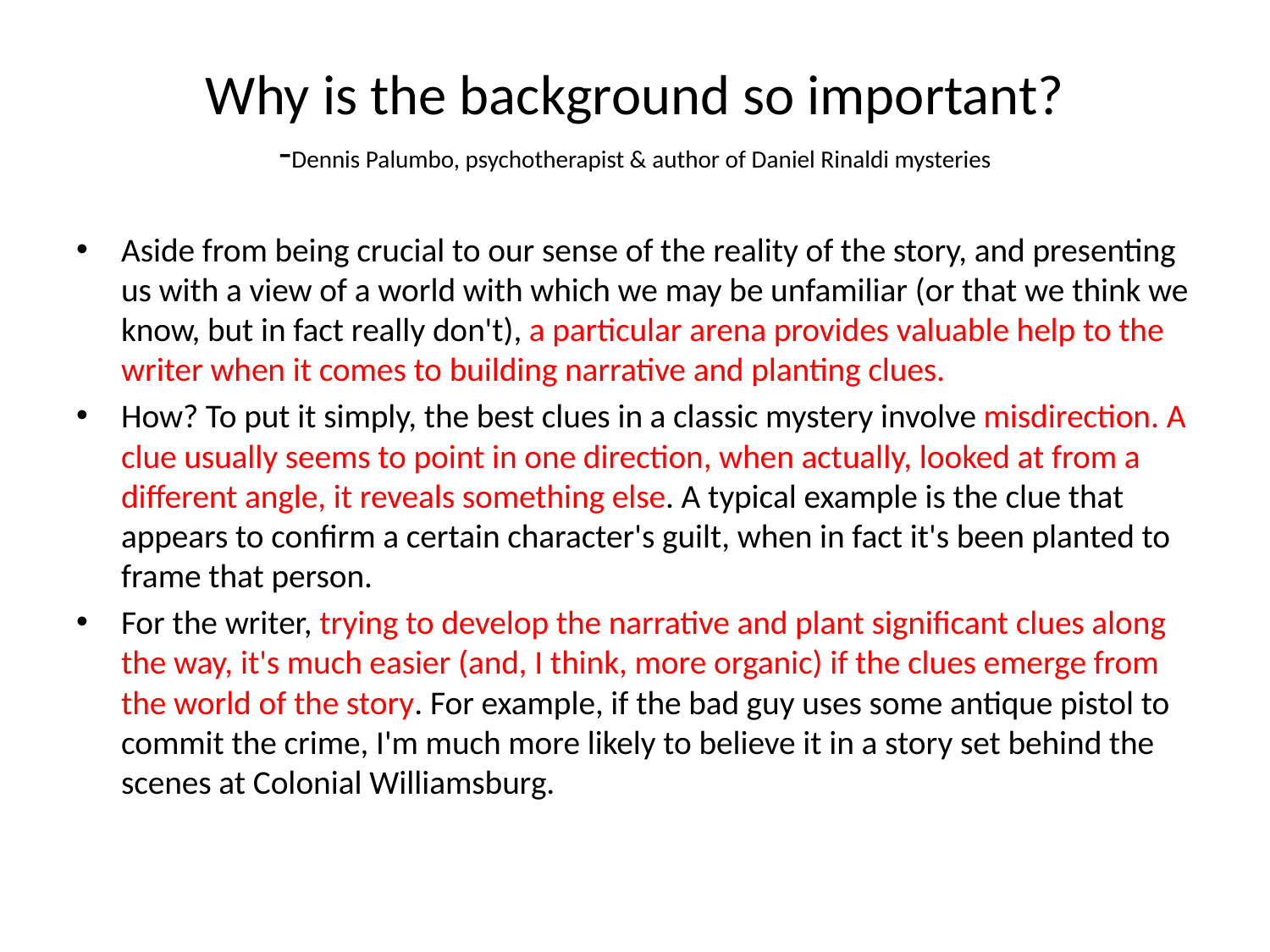

# Why is the background so important? -Dennis Palumbo, psychotherapist & author of Daniel Rinaldi mysteries
Aside from being crucial to our sense of the reality of the story, and presenting us with a view of a world with which we may be unfamiliar (or that we think we know, but in fact really don't), a particular arena provides valuable help to the writer when it comes to building narrative and planting clues.
How? To put it simply, the best clues in a classic mystery involve misdirection. A clue usually seems to point in one direction, when actually, looked at from a different angle, it reveals something else. A typical example is the clue that appears to confirm a certain character's guilt, when in fact it's been planted to frame that person.
For the writer, trying to develop the narrative and plant significant clues along the way, it's much easier (and, I think, more organic) if the clues emerge from the world of the story. For example, if the bad guy uses some antique pistol to commit the crime, I'm much more likely to believe it in a story set behind the scenes at Colonial Williamsburg.